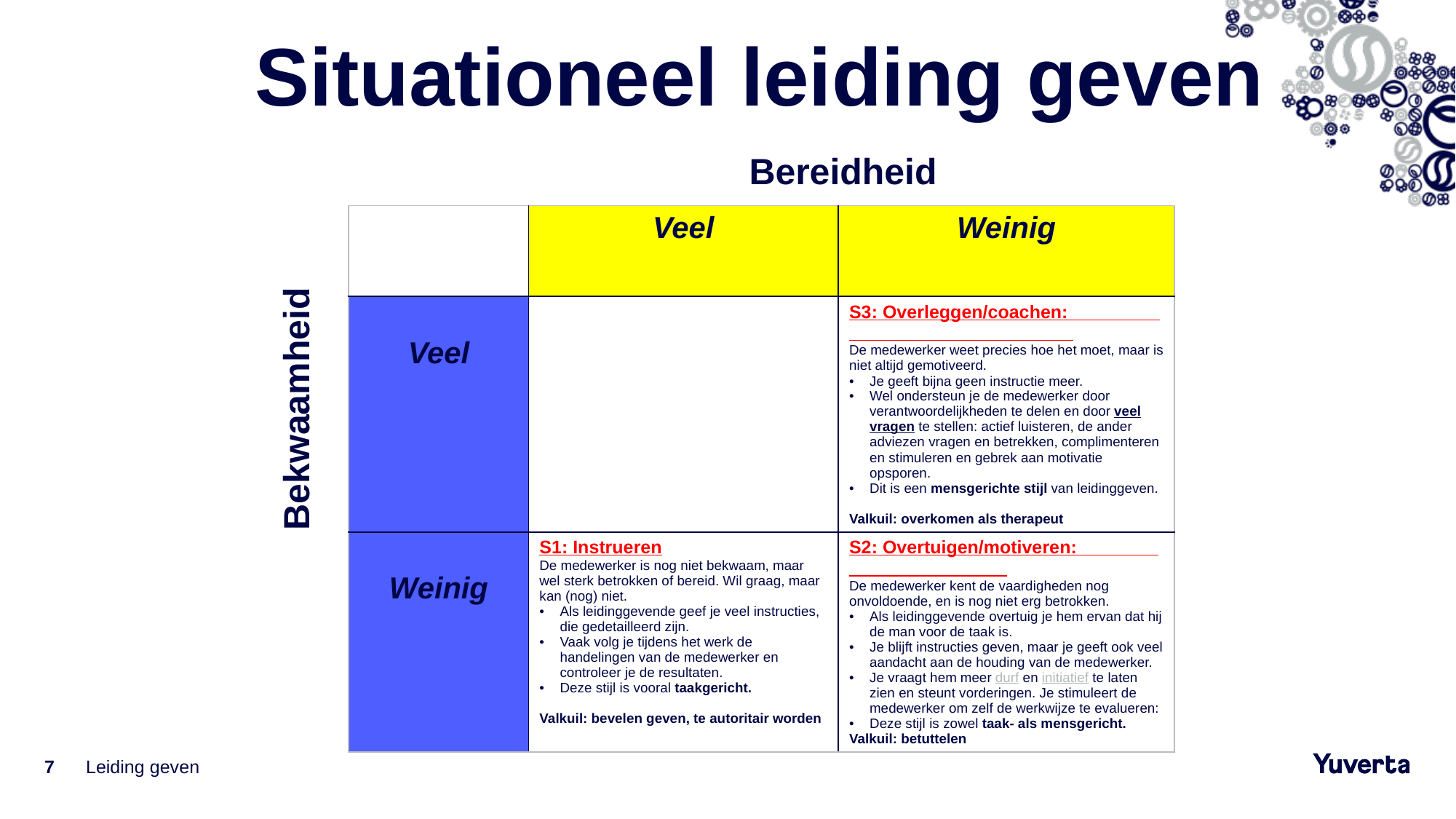

# Situationeel leiding geven
Bereidheid
|  | Veel | Weinig |
| --- | --- | --- |
| Veel |  | S3: Overleggen/coachen: De medewerker weet precies hoe het moet, maar is niet altijd gemotiveerd. Je geeft bijna geen instructie meer. Wel ondersteun je de medewerker door verantwoordelijkheden te delen en door veel vragen te stellen: actief luisteren, de ander adviezen vragen en betrekken, complimenteren en stimuleren en gebrek aan motivatie opsporen. Dit is een mensgerichte stijl van leidinggeven. Valkuil: overkomen als therapeut |
| Weinig | S1: Instrueren De medewerker is nog niet bekwaam, maar wel sterk betrokken of bereid. Wil graag, maar kan (nog) niet. Als leidinggevende geef je veel instructies, die gedetailleerd zijn. Vaak volg je tijdens het werk de handelingen van de medewerker en controleer je de resultaten. Deze stijl is vooral taakgericht. Valkuil: bevelen geven, te autoritair worden | S2: Overtuigen/motiveren: De medewerker kent de vaardigheden nog onvoldoende, en is nog niet erg betrokken. Als leidinggevende overtuig je hem ervan dat hij de man voor de taak is. Je blijft instructies geven, maar je geeft ook veel aandacht aan de houding van de medewerker. Je vraagt hem meer durf en initiatief te laten zien en steunt vorderingen. Je stimuleert de medewerker om zelf de werkwijze te evalueren: Deze stijl is zowel taak- als mensgericht. Valkuil: betuttelen |
Bekwaamheid
7
Leiding geven